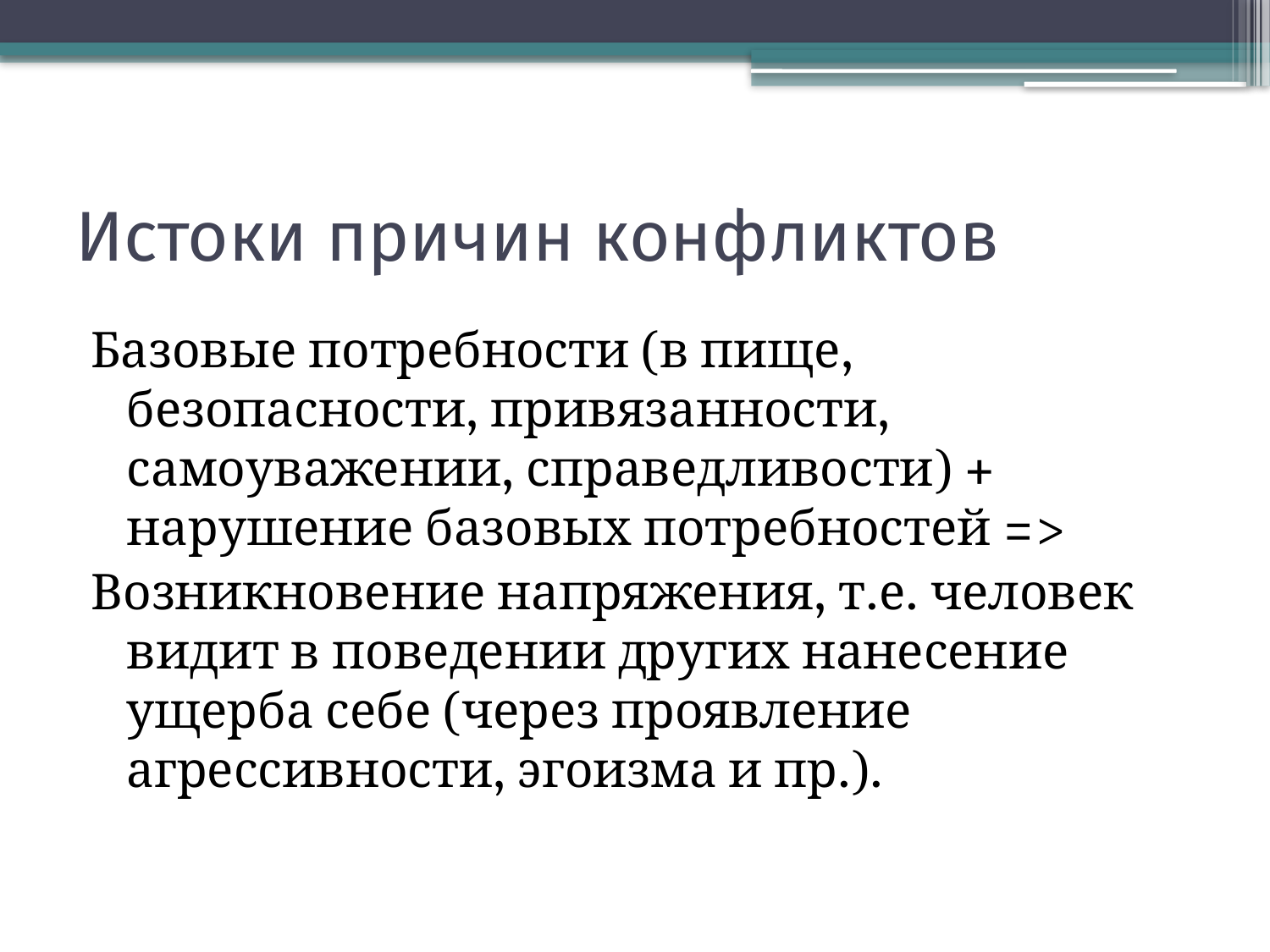

# Истоки причин конфликтов
Базовые потребности (в пище, безопасности, привязанности, самоуважении, справедливости) + нарушение базовых потребностей =>
Возникновение напряжения, т.е. человек видит в поведении других нанесение ущерба себе (через проявление агрессивности, эгоизма и пр.).